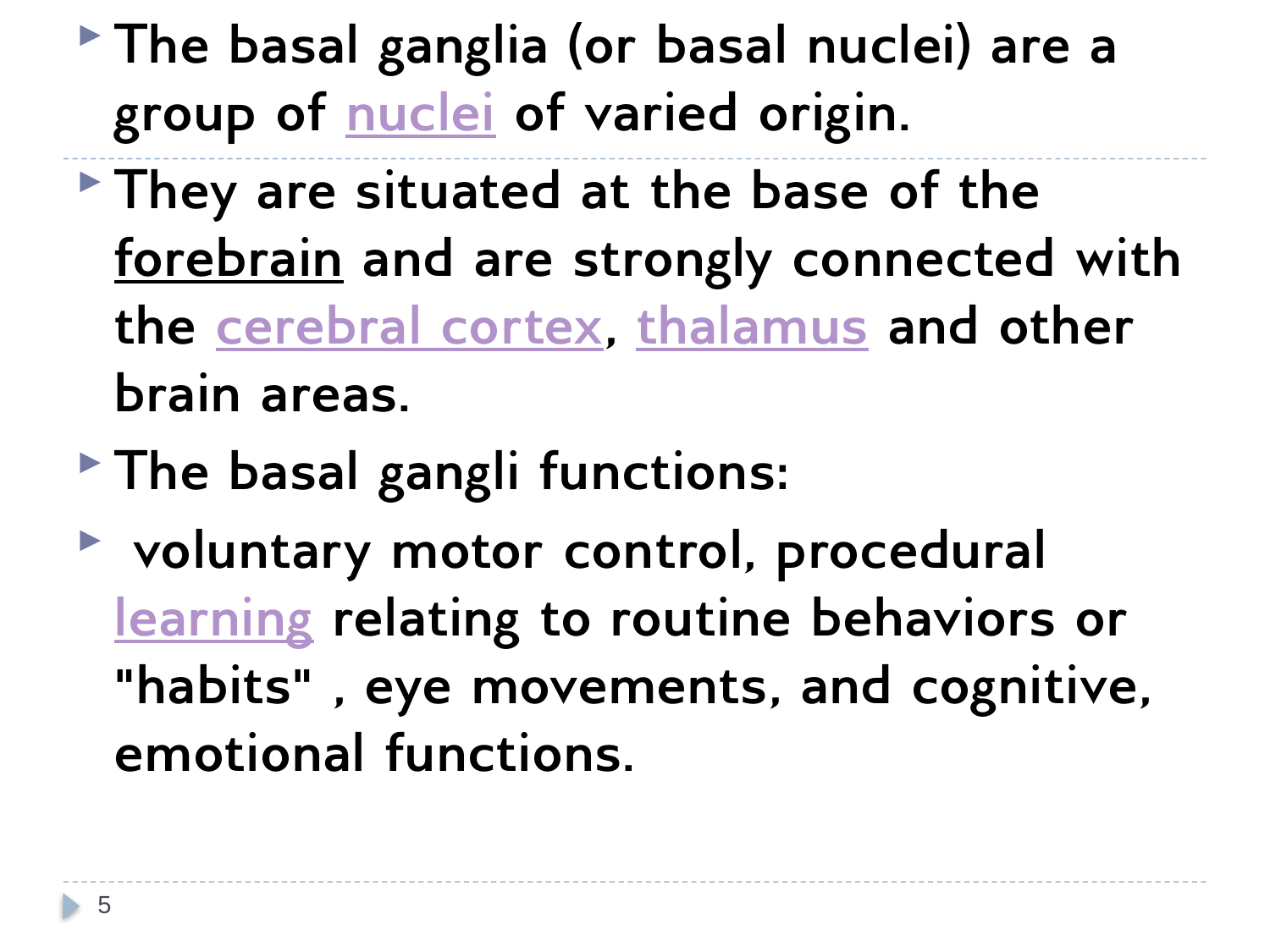

The basal ganglia (or basal nuclei) are a group of nuclei of varied origin.
They are situated at the base of the forebrain and are strongly connected with the cerebral cortex, thalamus and other brain areas.
The basal gangli functions:
 voluntary motor control, procedural learning relating to routine behaviors or "habits" , eye movements, and cognitive, emotional functions.
#
5